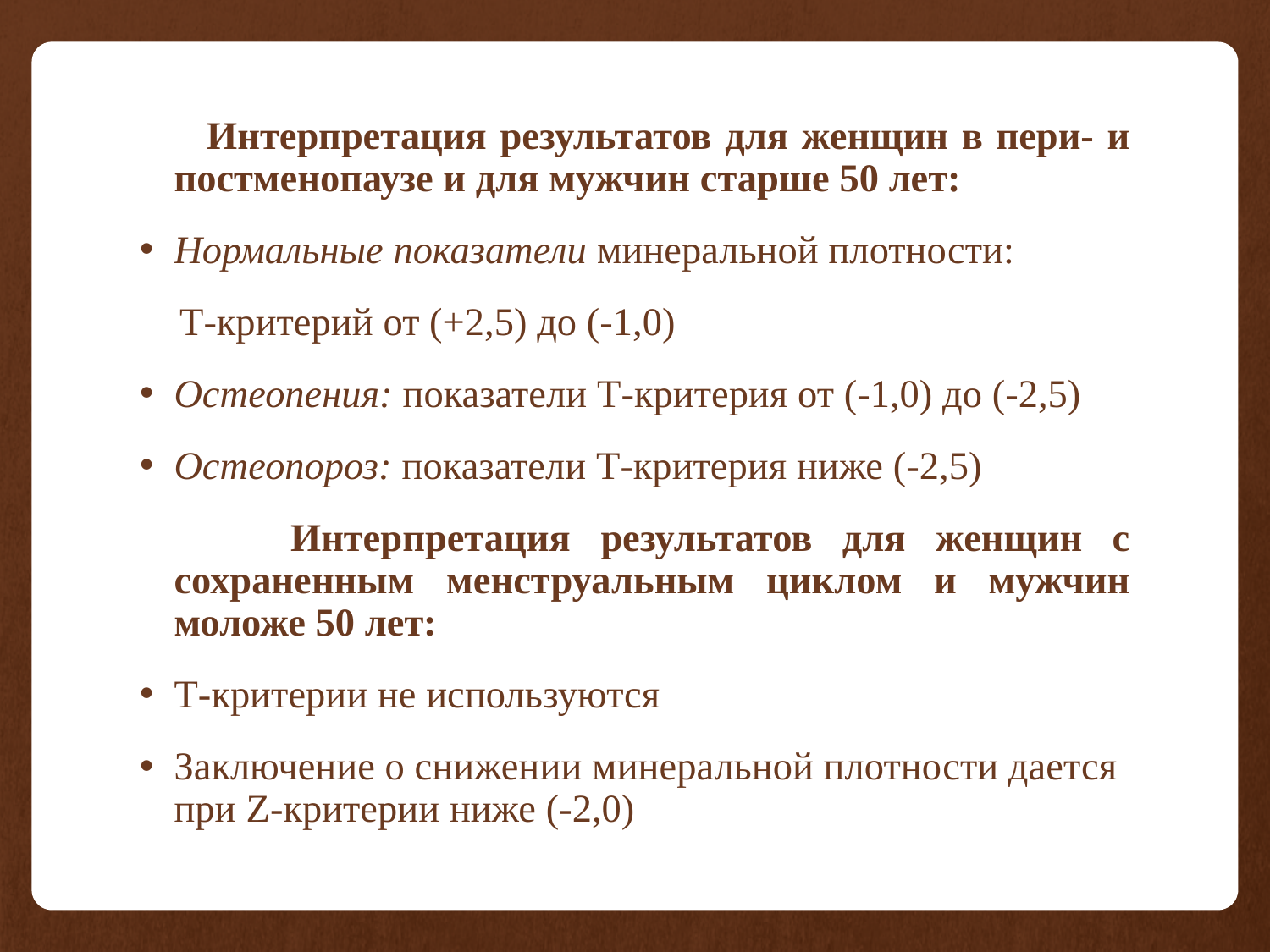

Интерпретация результатов для женщин в пери- и постменопаузе и для мужчин старше 50 лет:
Нормальные показатели минеральной плотности:
    Т-критерий от (+2,5) до (-1,0)
Остеопения: показатели Т-критерия от (-1,0) до (-2,5)
Остеопороз: показатели Т-критерия ниже (-2,5)
     Интерпретация результатов для женщин с сохраненным менструальным циклом и мужчин моложе 50 лет:
Т-критерии не используются
Заключение о снижении минеральной плотности дается при Z-критерии ниже (-2,0)